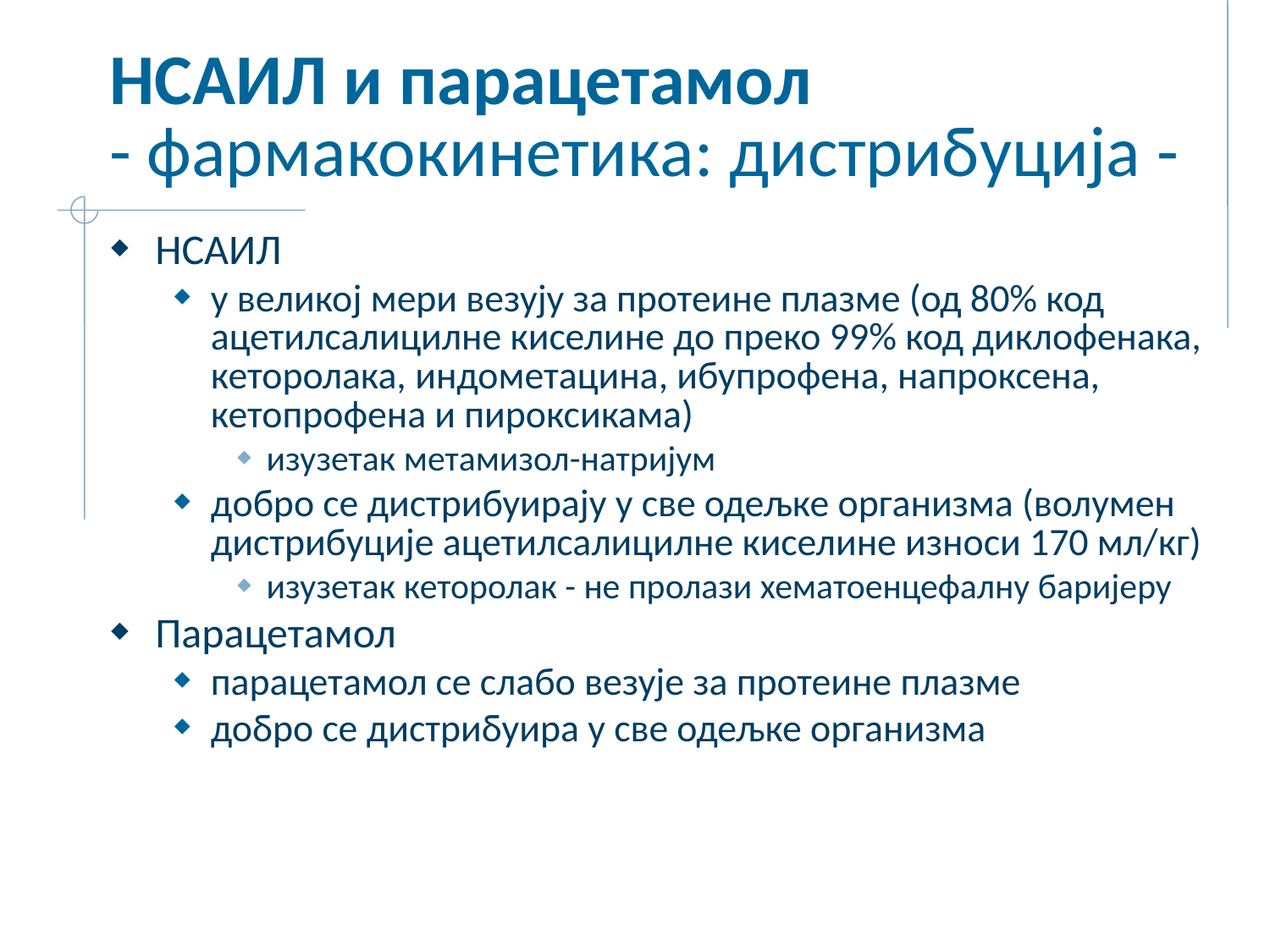

# НСАИЛ и парацетамол - фармакокинетика: дистрибуција -
НСАИЛ
у великој мери везују за протеине плазме (од 80% код ацетилсалицилне киселине до преко 99% код диклофенака, кеторолака, индометацина, ибупрофена, напроксена, кетопрофена и пироксикама)
изузетак метамизол-натријум
добро се дистрибуирају у све одељке организма (волумен дистрибуције ацетилсалицилне киселине износи 170 мл/кг)
изузетак кеторолак - не пролази хематоенцефалну баријеру
Парацетамол
парацетамол се слабо везује за протеине плазме
добро се дистрибуира у све одељке организма